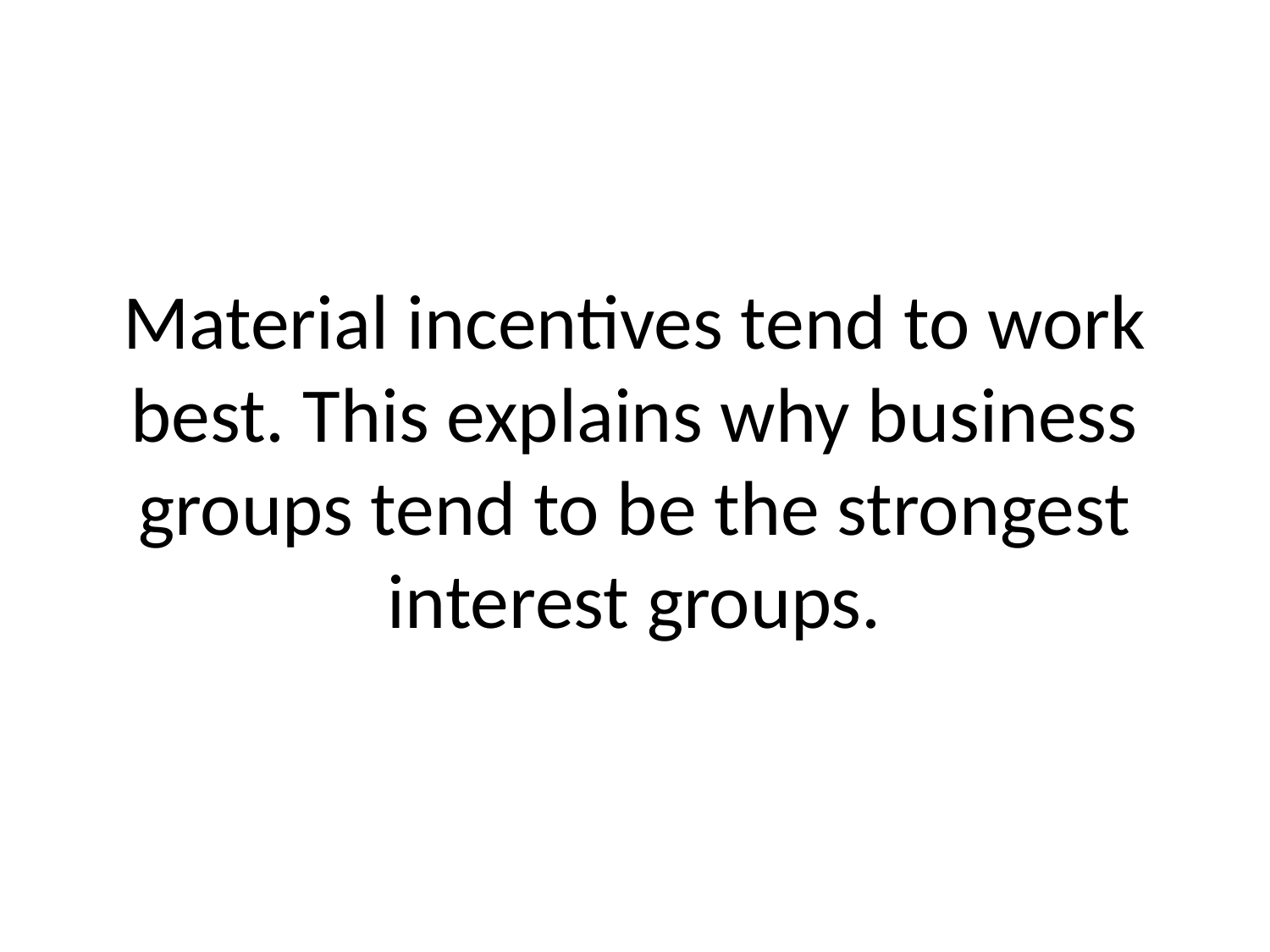

# Material incentives tend to work best. This explains why business groups tend to be the strongest interest groups.